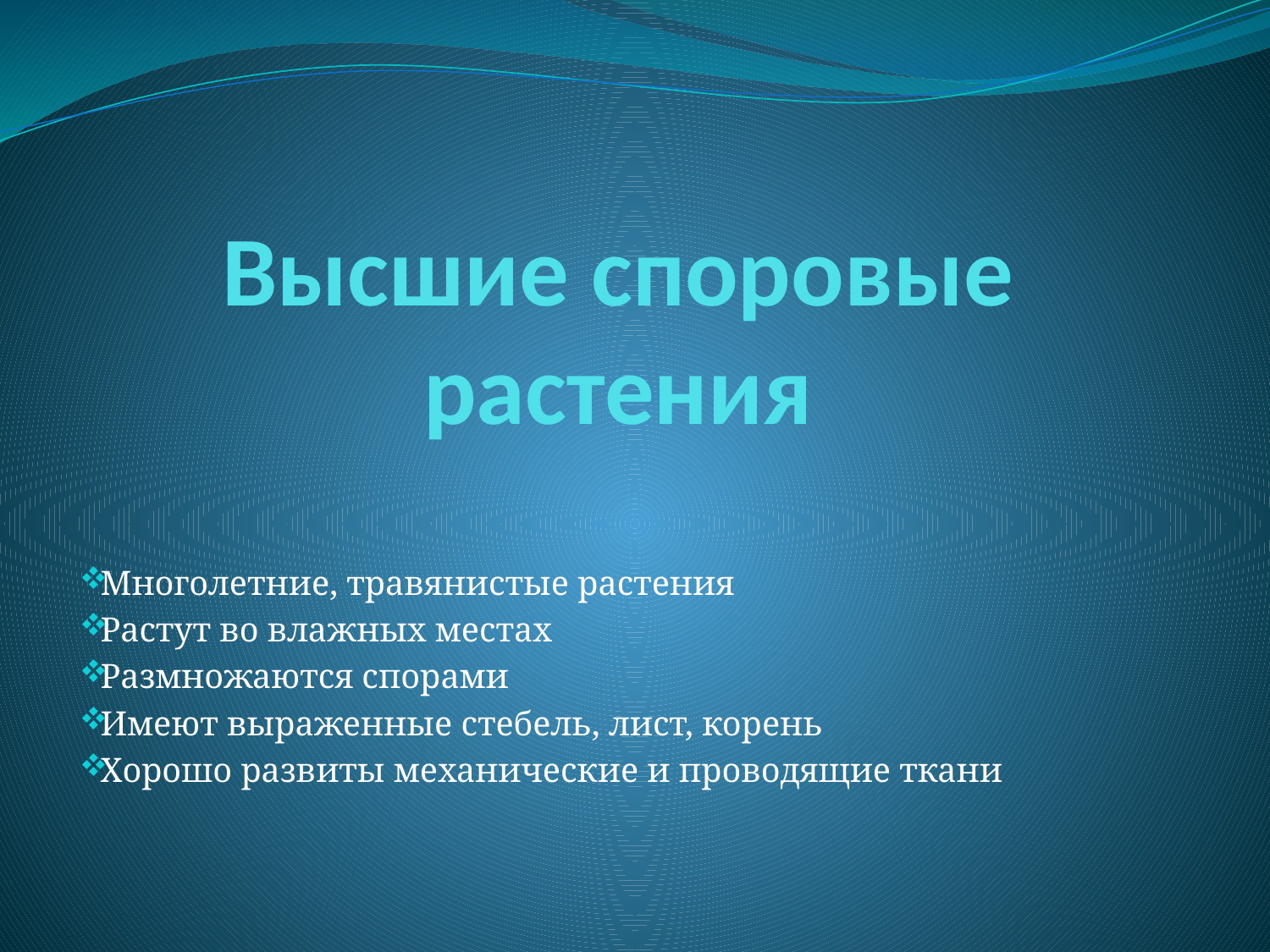

# Высшие споровые растения
Многолетние, травянистые растения
Растут во влажных местах
Размножаются спорами
Имеют выраженные стебель, лист, корень
Хорошо развиты механические и проводящие ткани